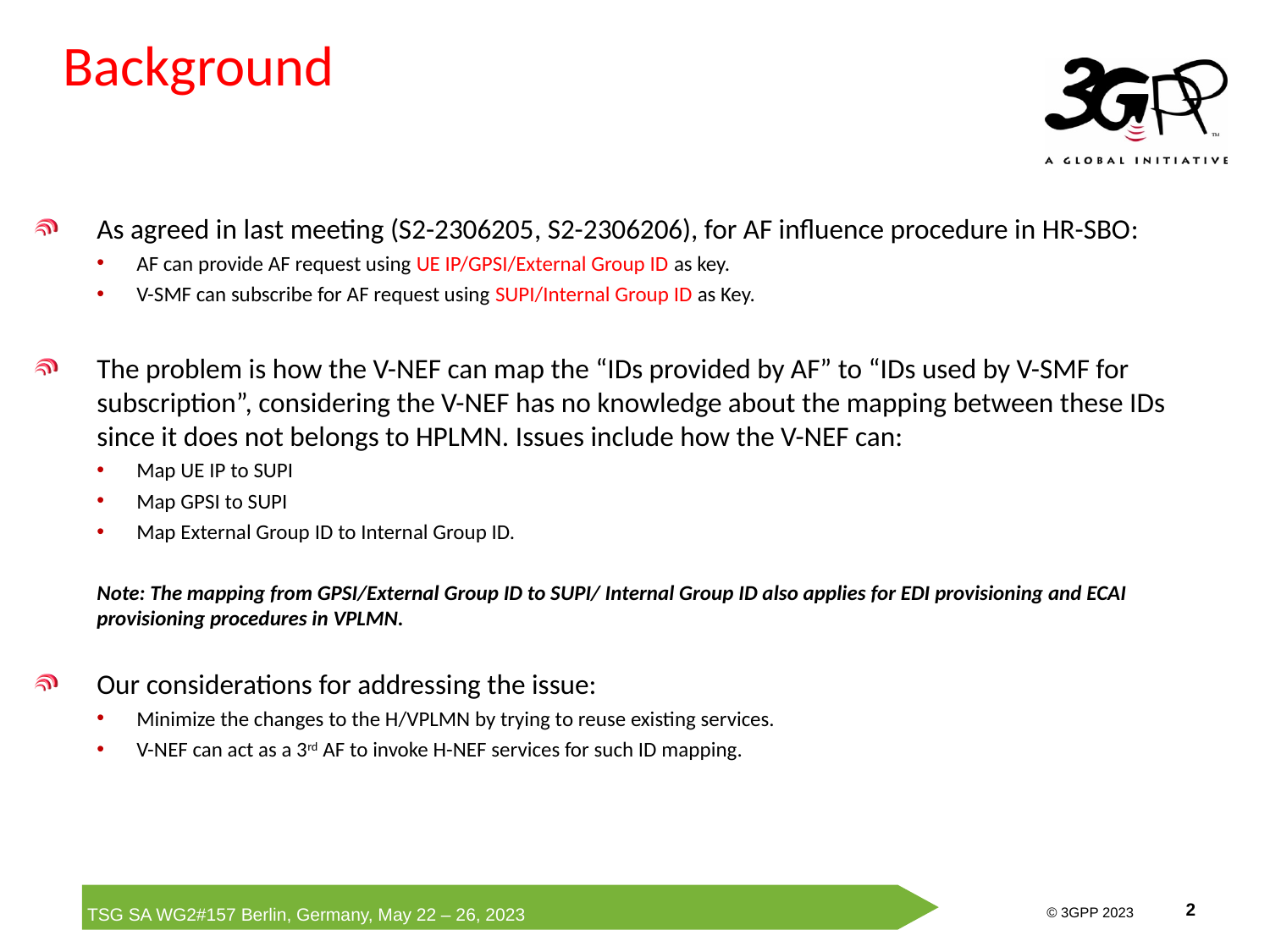

# Background
As agreed in last meeting (S2-2306205, S2-2306206), for AF influence procedure in HR-SBO:
AF can provide AF request using UE IP/GPSI/External Group ID as key.
V-SMF can subscribe for AF request using SUPI/Internal Group ID as Key.

The problem is how the V-NEF can map the “IDs provided by AF” to “IDs used by V-SMF for subscription”, considering the V-NEF has no knowledge about the mapping between these IDs since it does not belongs to HPLMN. Issues include how the V-NEF can:
Map UE IP to SUPI
Map GPSI to SUPI
Map External Group ID to Internal Group ID.

Note: The mapping from GPSI/External Group ID to SUPI/ Internal Group ID also applies for EDI provisioning and ECAI provisioning procedures in VPLMN.

Our considerations for addressing the issue:
Minimize the changes to the H/VPLMN by trying to reuse existing services.
V-NEF can act as a 3rd AF to invoke H-NEF services for such ID mapping.